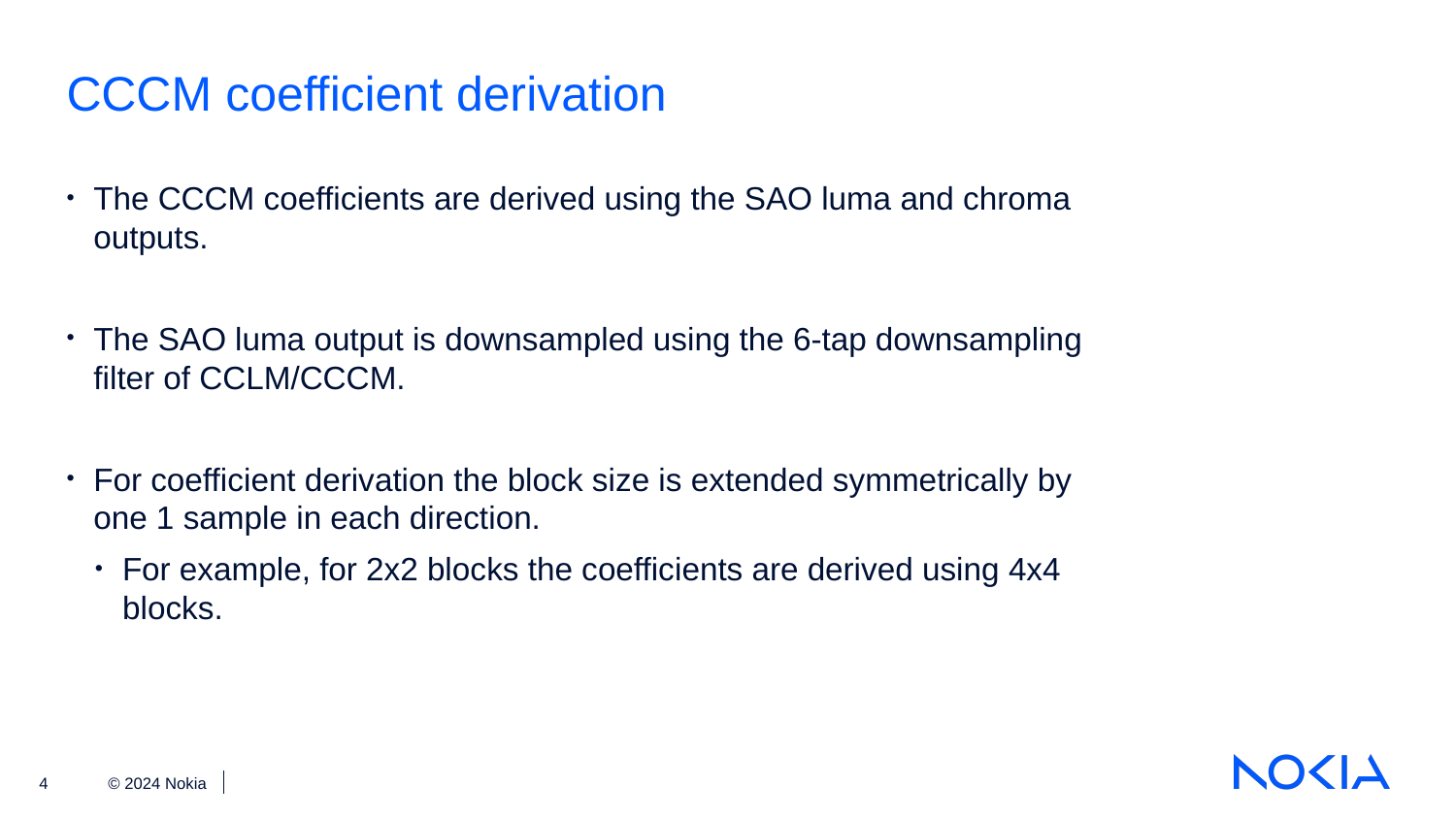

CCCM coefficient derivation

The CCCM coefficients are derived using the SAO luma and chroma outputs.

The SAO luma output is downsampled using the 6-tap downsampling filter of CCLM/CCCM.

For coefficient derivation the block size is extended symmetrically by one 1 sample in each direction.
For example, for 2x2 blocks the coefficients are derived using 4x4 blocks.